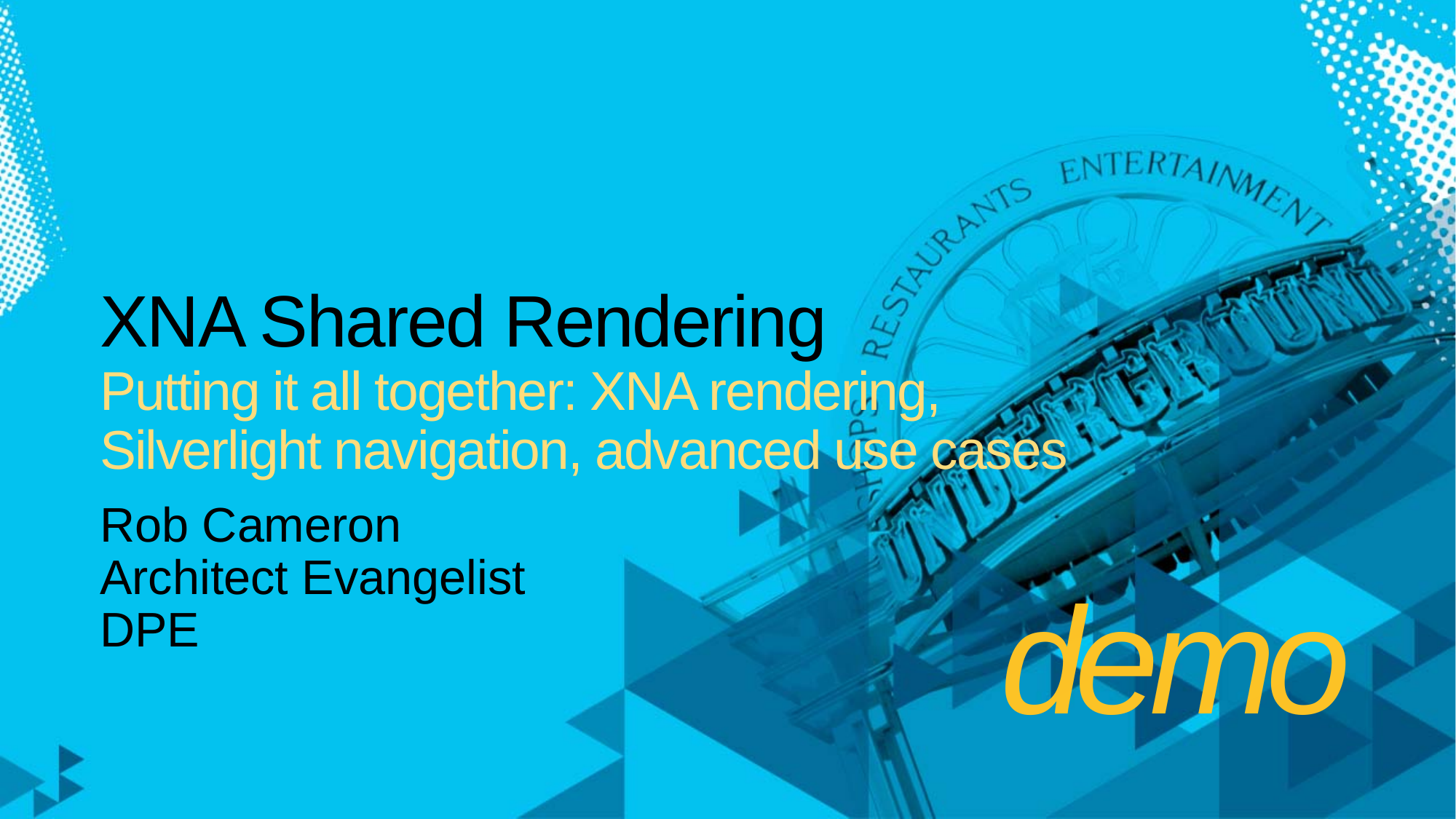

# XNA Shared Rendering Putting it all together: XNA rendering, Silverlight navigation, advanced use cases
Rob Cameron
Architect Evangelist
DPE
demo